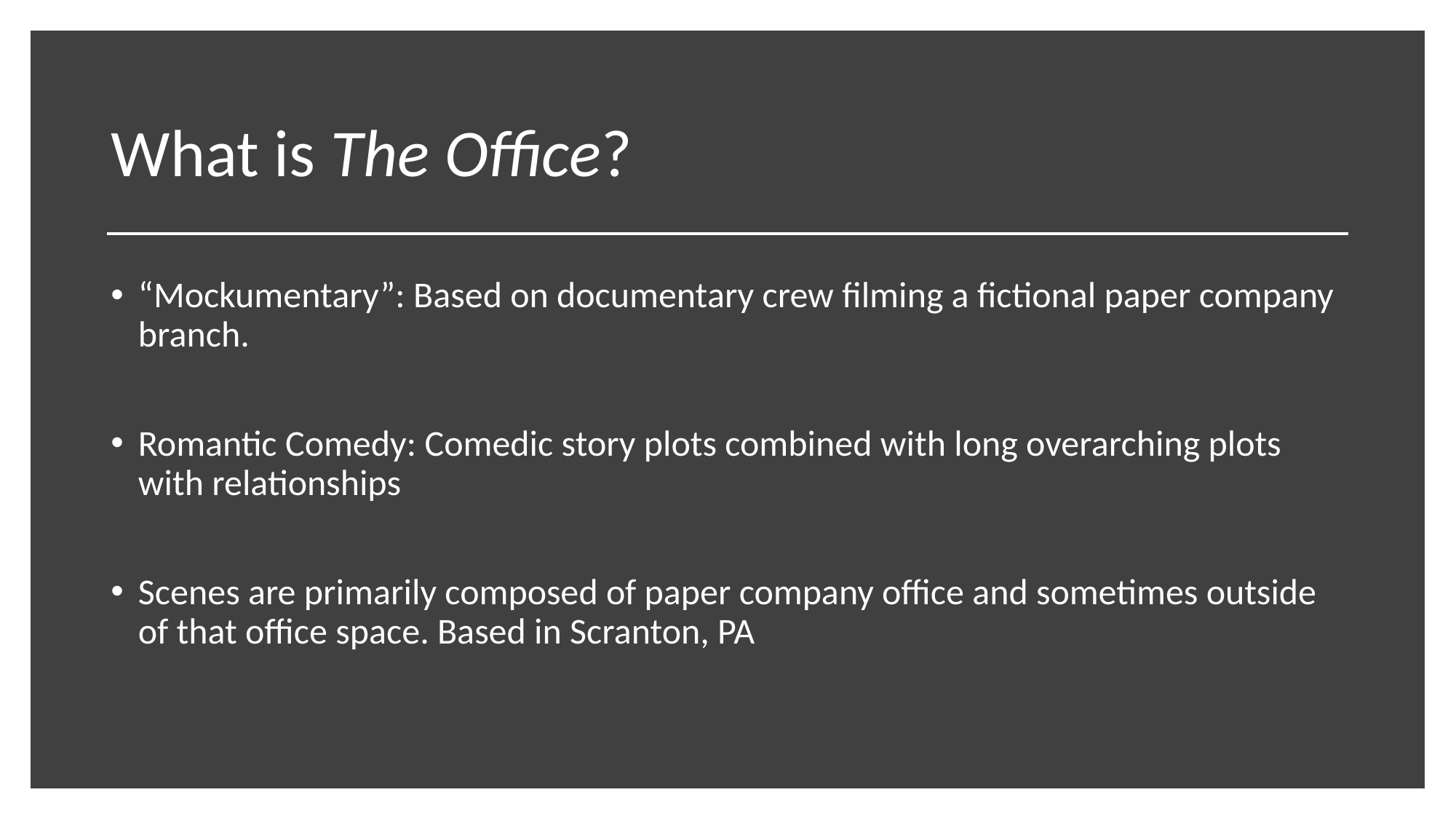

# What is The Office?
“Mockumentary”: Based on documentary crew filming a fictional paper company branch.

Romantic Comedy: Comedic story plots combined with long overarching plots with relationships

Scenes are primarily composed of paper company office and sometimes outside of that office space. Based in Scranton, PA